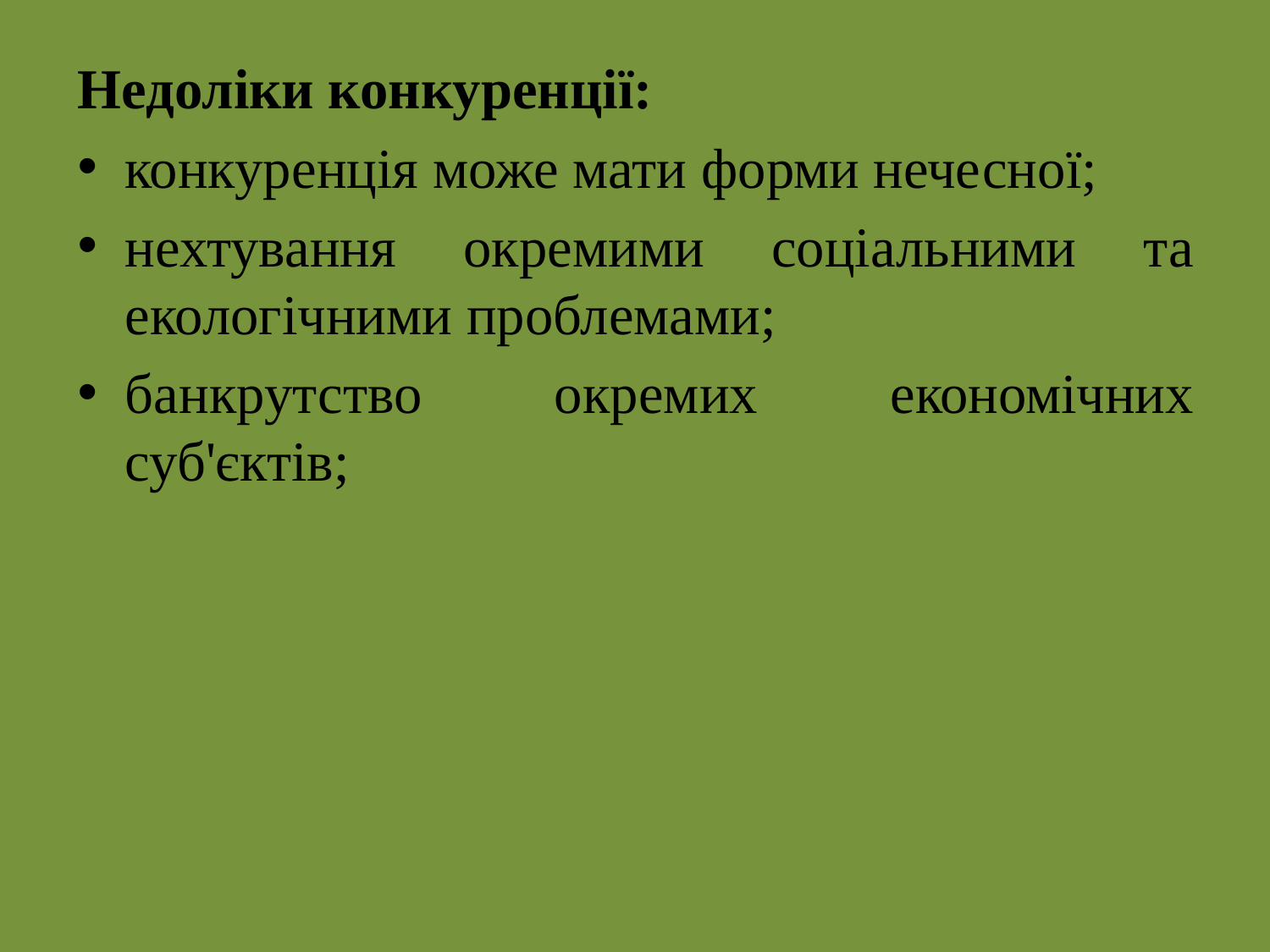

Недоліки конкуренції:
конкуренція може мати форми нечесної;
нехтування окремими соціальними та екологічними проблемами;
банкрутство окремих економічних суб'єктів;